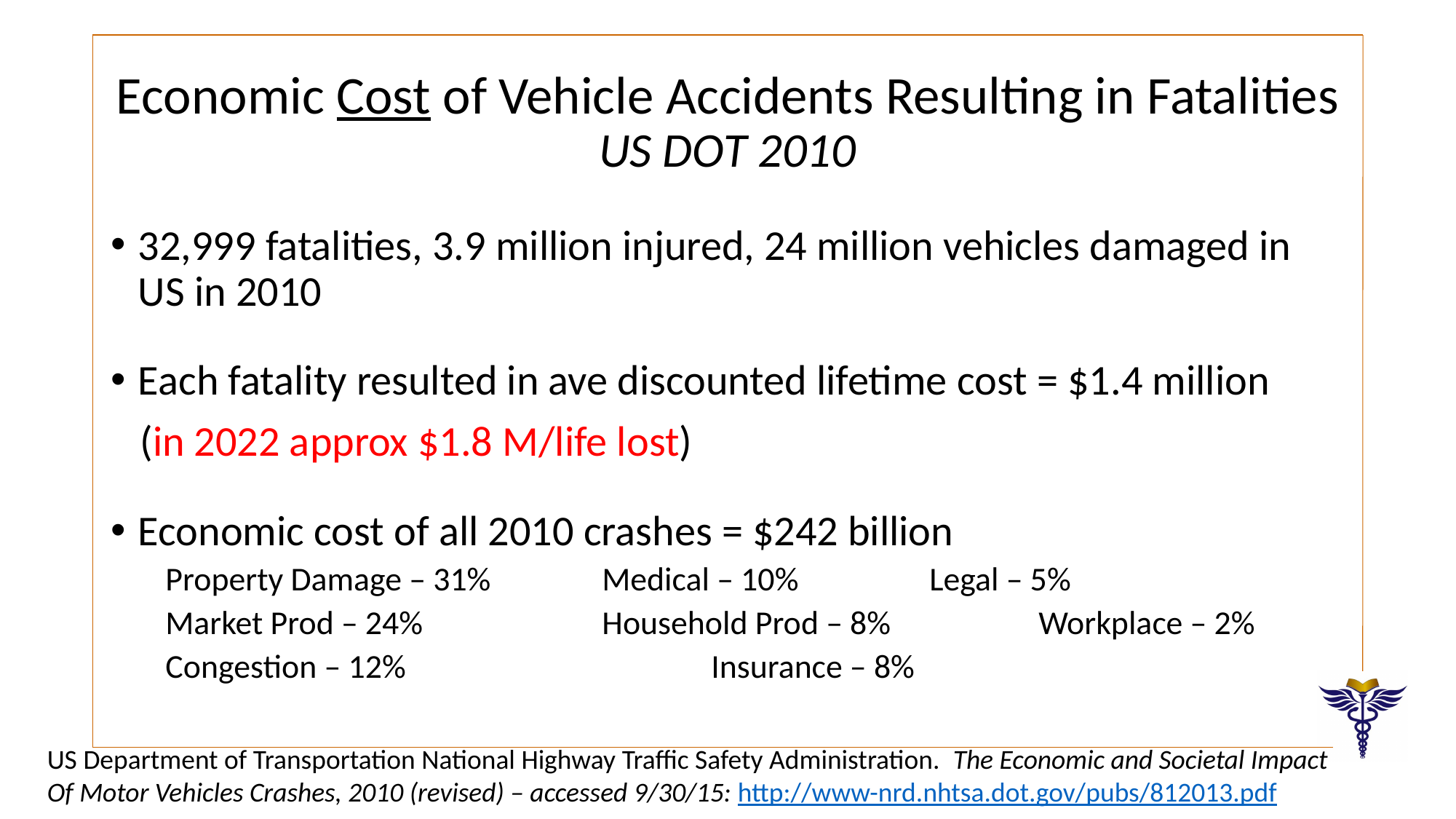

# Economic Cost of Vehicle Accidents Resulting in Fatalities US DOT 2010
32,999 fatalities, 3.9 million injured, 24 million vehicles damaged in US in 2010

Each fatality resulted in ave discounted lifetime cost = $1.4 million
   (in 2022 approx $1.8 M/life lost)

Economic cost of all 2010 crashes = $242 billion
Property Damage – 31%		Medical – 10%		Legal – 5%
Market Prod – 24%		Household Prod – 8%		Workplace – 2%
Congestion – 12%			Insurance – 8%

US Department of Transportation National Highway Traffic Safety Administration.  The Economic and Societal Impact Of Motor Vehicles Crashes, 2010 (revised) – accessed 9/30/15: http://www-nrd.nhtsa.dot.gov/pubs/812013.pdf